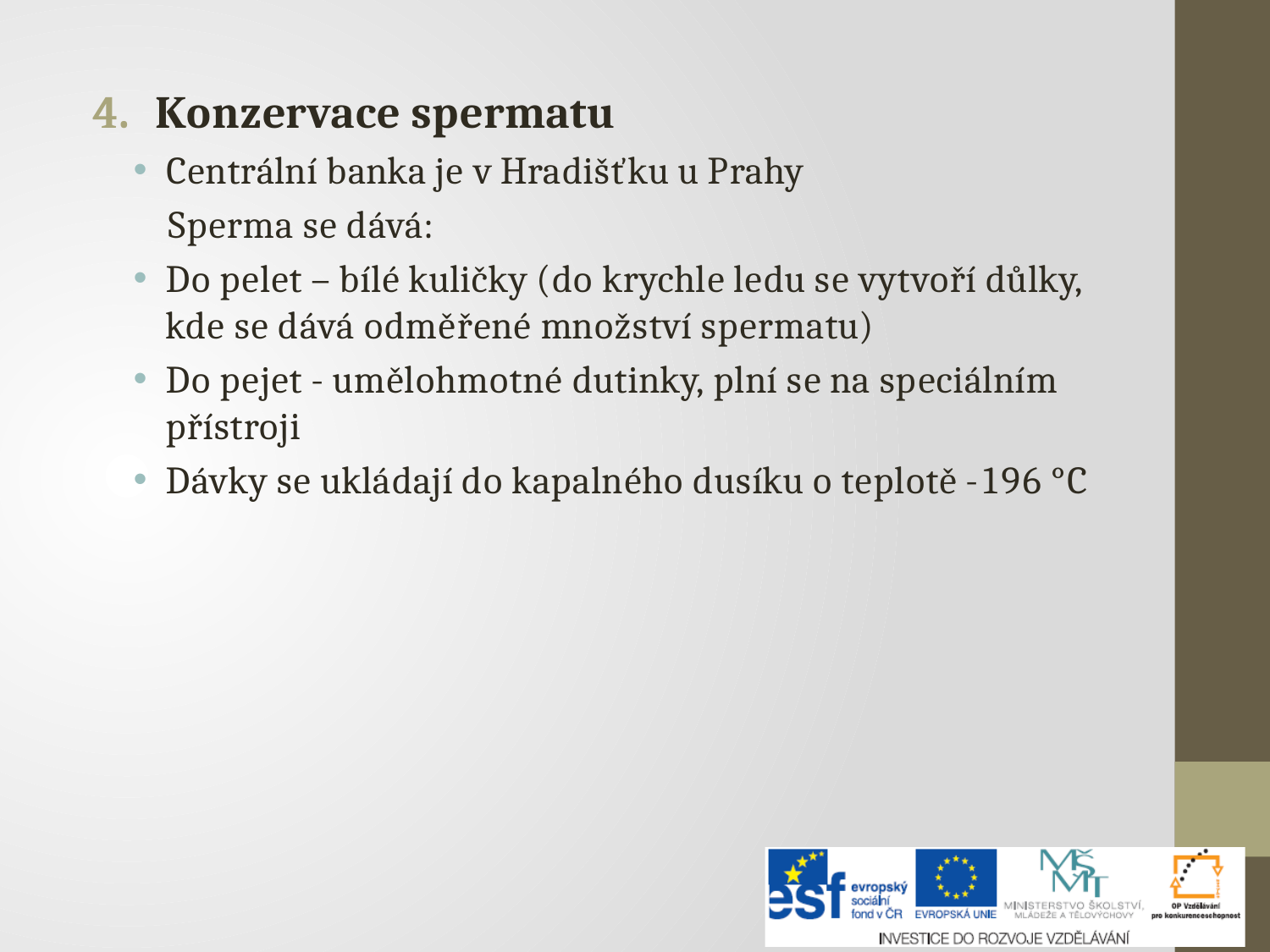

Konzervace spermatu
Centrální banka je v Hradišťku u Prahy
    Sperma se dává:
Do pelet – bílé kuličky (do krychle ledu se vytvoří důlky, kde se dává odměřené množství spermatu)
Do pejet - umělohmotné dutinky, plní se na speciálním přístroji
Dávky se ukládají do kapalného dusíku o teplotě -196 °C